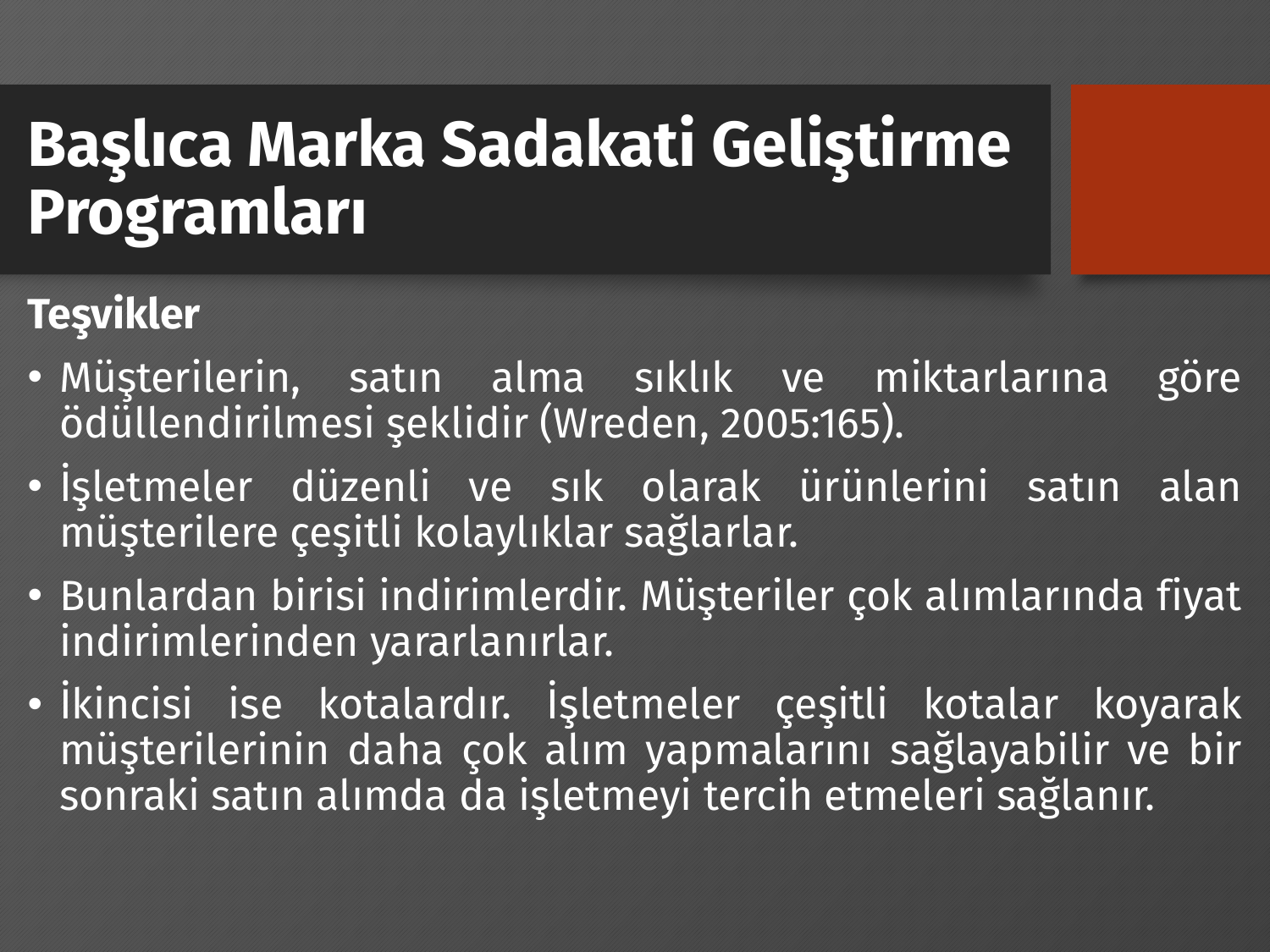

# Başlıca Marka Sadakati Geliştirme Programları
Teşvikler
Müşterilerin, satın alma sıklık ve miktarlarına göre ödüllendirilmesi şeklidir (Wreden, 2005:165).
İşletmeler düzenli ve sık olarak ürünlerini satın alan müşterilere çeşitli kolaylıklar sağlarlar.
Bunlardan birisi indirimlerdir. Müşteriler çok alımlarında fiyat indirimlerinden yararlanırlar.
İkincisi ise kotalardır. İşletmeler çeşitli kotalar koyarak müşterilerinin daha çok alım yapmalarını sağlayabilir ve bir sonraki satın alımda da işletmeyi tercih etmeleri sağlanır.